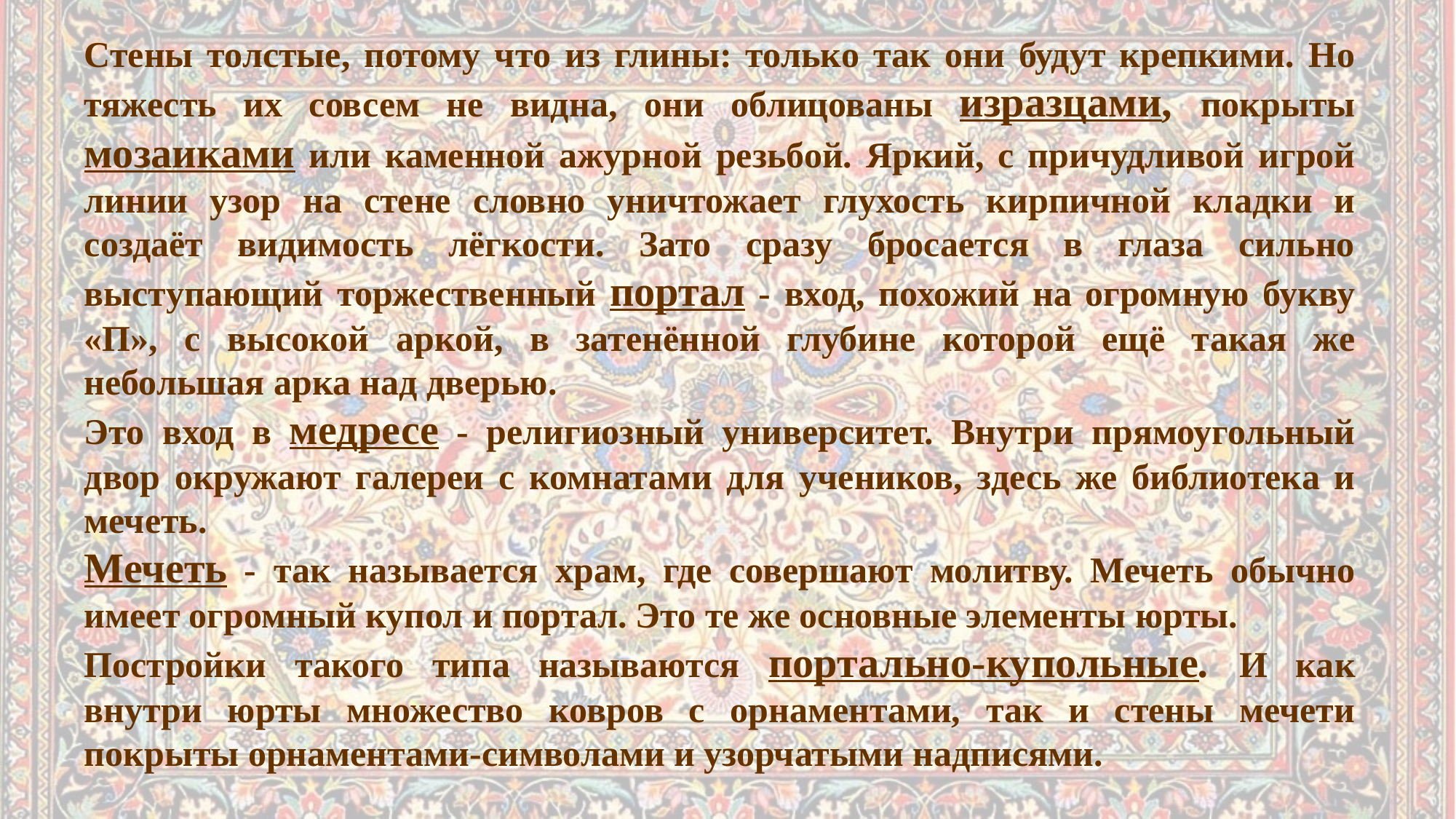

Стены толстые, потому что из глины: только так они будут крепкими. Но тяжесть их совсем не вид­на, они облицованы изразцами, покрыты мозаиками или каменной ажурной резь­бой. Яркий, с причудливой игрой линии узор на стене словно уничтожает глу­хость кирпичной кладки и создаёт види­мость лёгкости. Зато сразу бросается в глаза сильно выступающий торжествен­ный портал - вход, похожий на огром­ную букву «П», с высокой аркой, в за­тенённой глубине которой ещё такая же небольшая арка над дверью.
Это вход в медресе - религиозный университет. Внутри прямоугольный двор окружают галереи с комнатами для уче­ников, здесь же библиотека и мечеть.
Мечеть - так называется храм, где совершают молитву. Мечеть обычно имеет огромный купол и портал. Это те же основные элементы юрты.
Постройки такого типа называются портально-купольные. И как внутри юрты множество ковров с орнаментами, так и стены мечети покрыты орнаментами-символами и узорчатыми надписями.